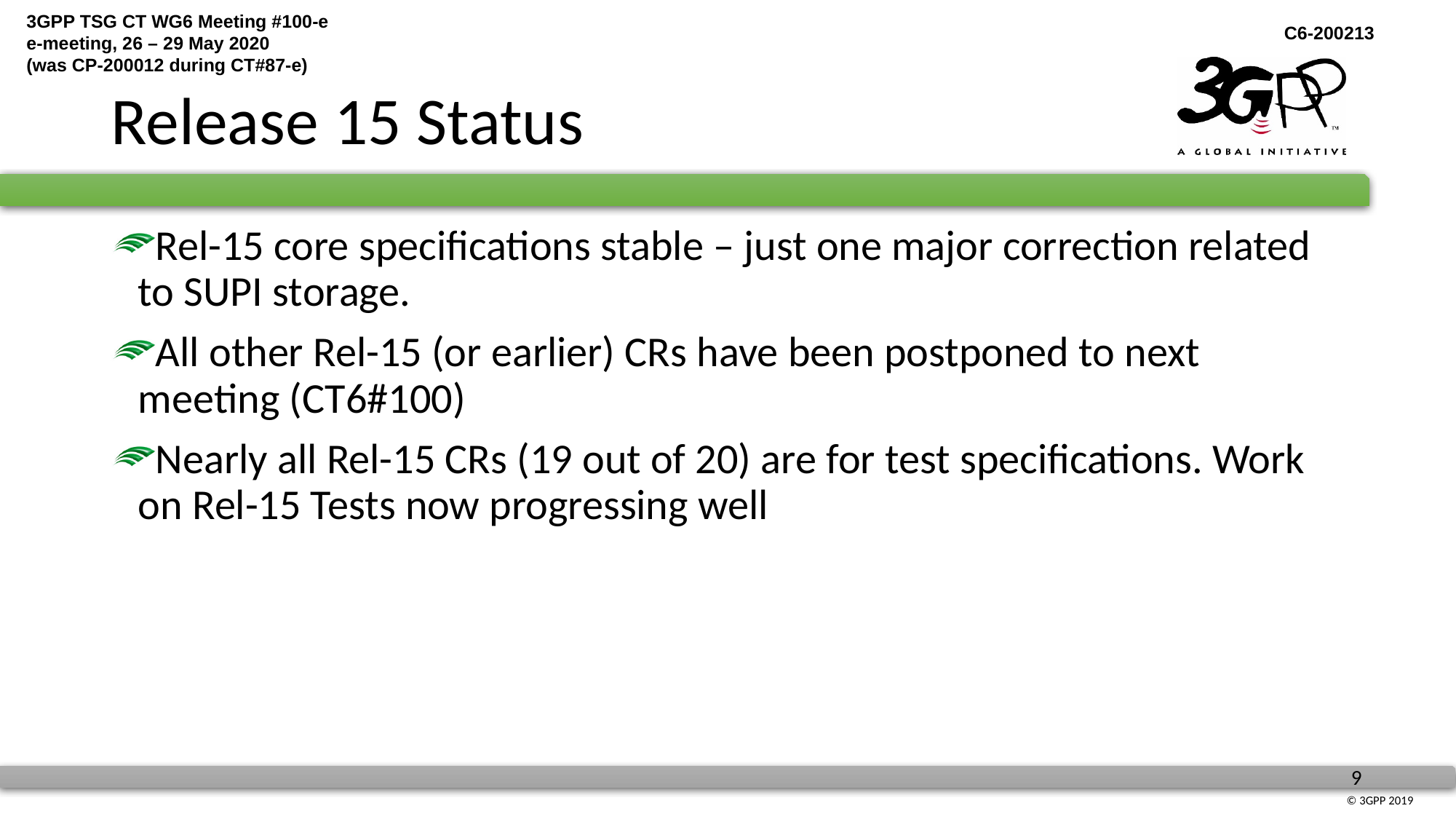

# Release 15 Status
Rel-15 core specifications stable – just one major correction related to SUPI storage.
All other Rel-15 (or earlier) CRs have been postponed to next meeting (CT6#100)
Nearly all Rel-15 CRs (19 out of 20) are for test specifications. Work on Rel-15 Tests now progressing well